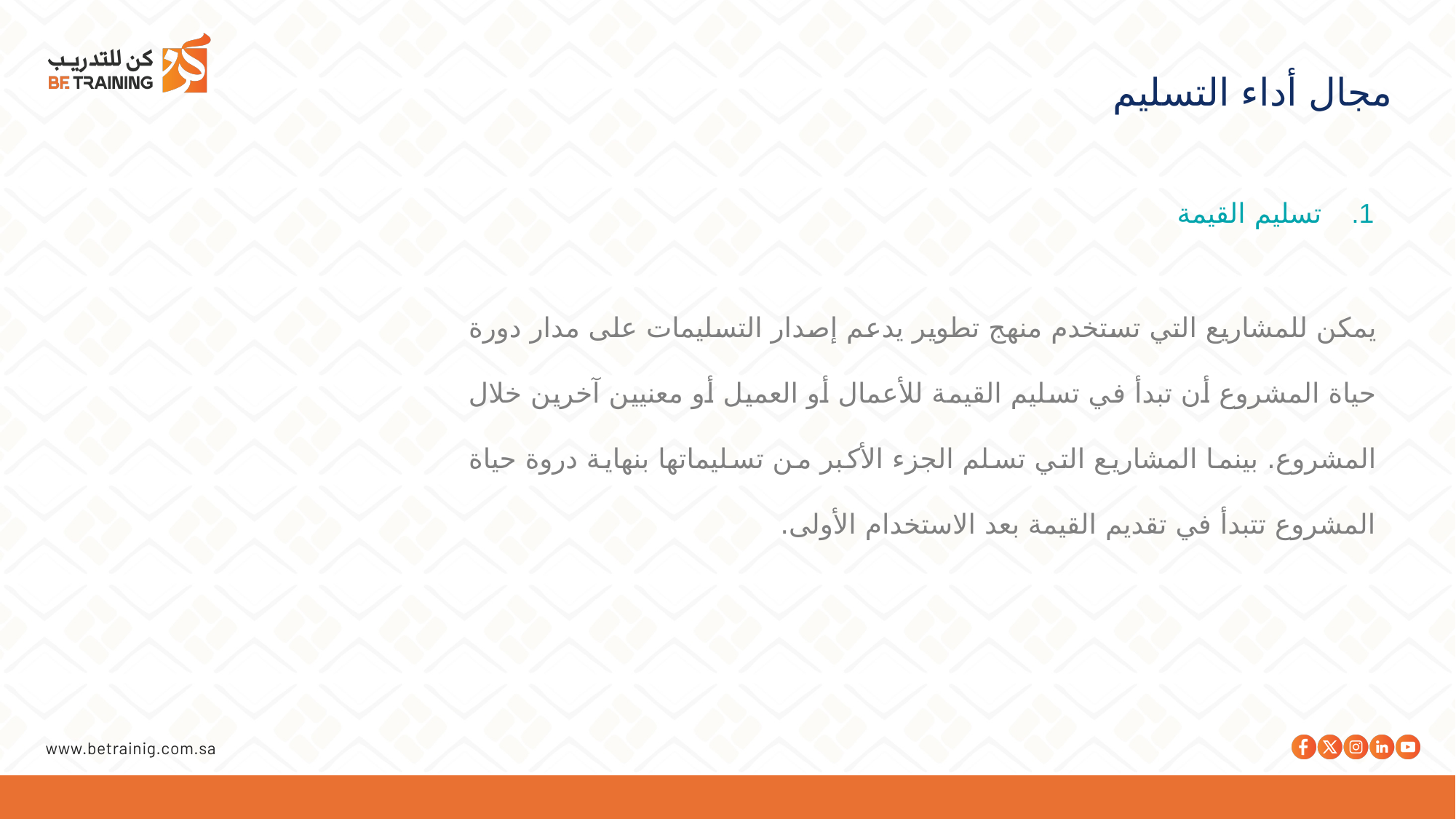

مجال أداء التسليم
تسليم القيمة

يمكن للمشاريع التي تستخدم منهج تطوير يدعم إصدار التسليمات على مدار دورة حياة المشروع أن تبدأ في تسليم القيمة للأعمال أو العميل أو معنيين آخرين خلال المشروع. بينما المشاريع التي تسلم الجزء الأكبر من تسليماتها بنهاية دروة حياة المشروع تتبدأ في تقديم القيمة بعد الاستخدام الأولى.